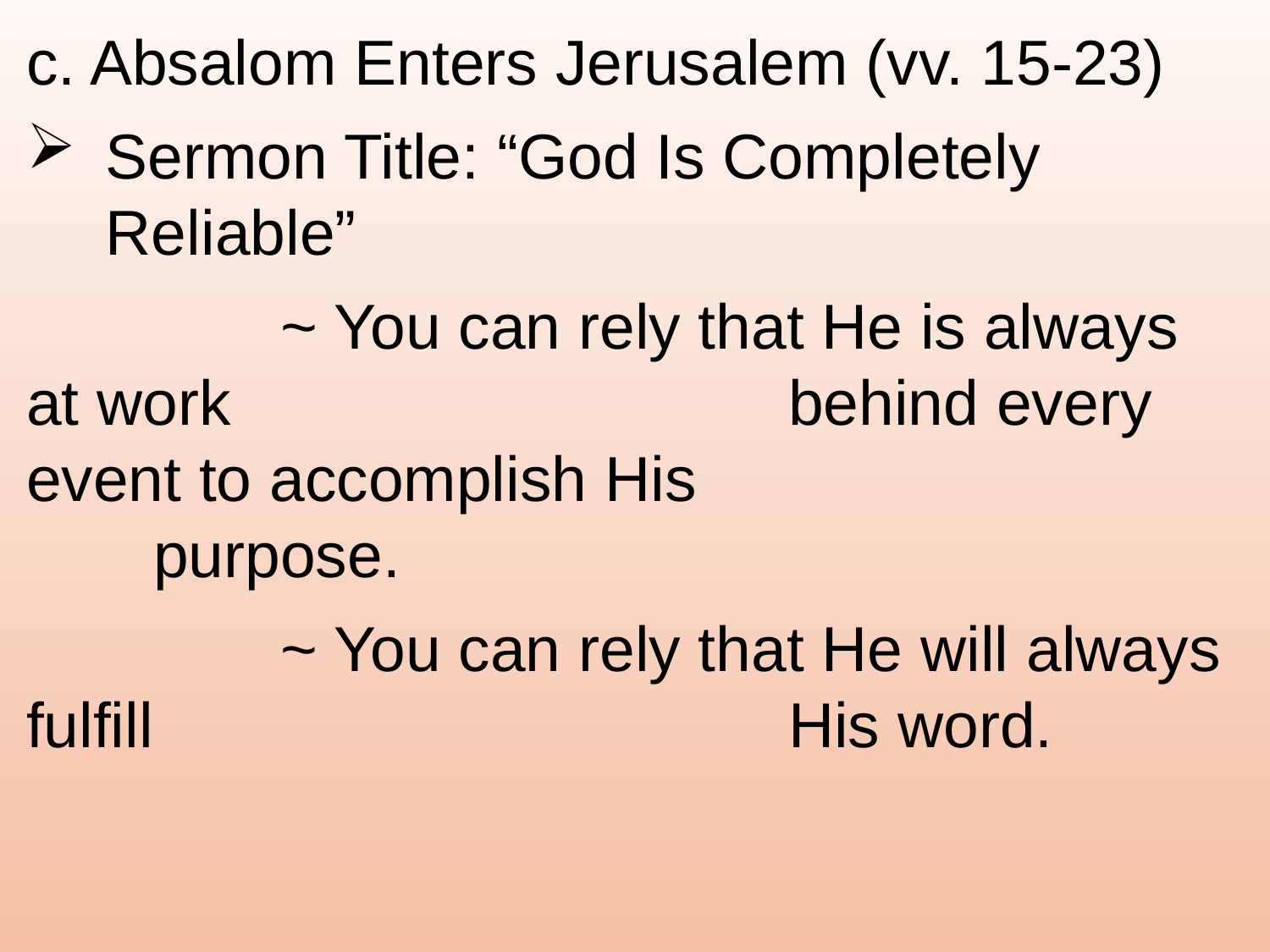

c. Absalom Enters Jerusalem (vv. 15-23)
Sermon Title: “God Is Completely Reliable”
		~ You can rely that He is always at work 					behind every event to accomplish His 					purpose.
		~ You can rely that He will always fulfill 					His word.